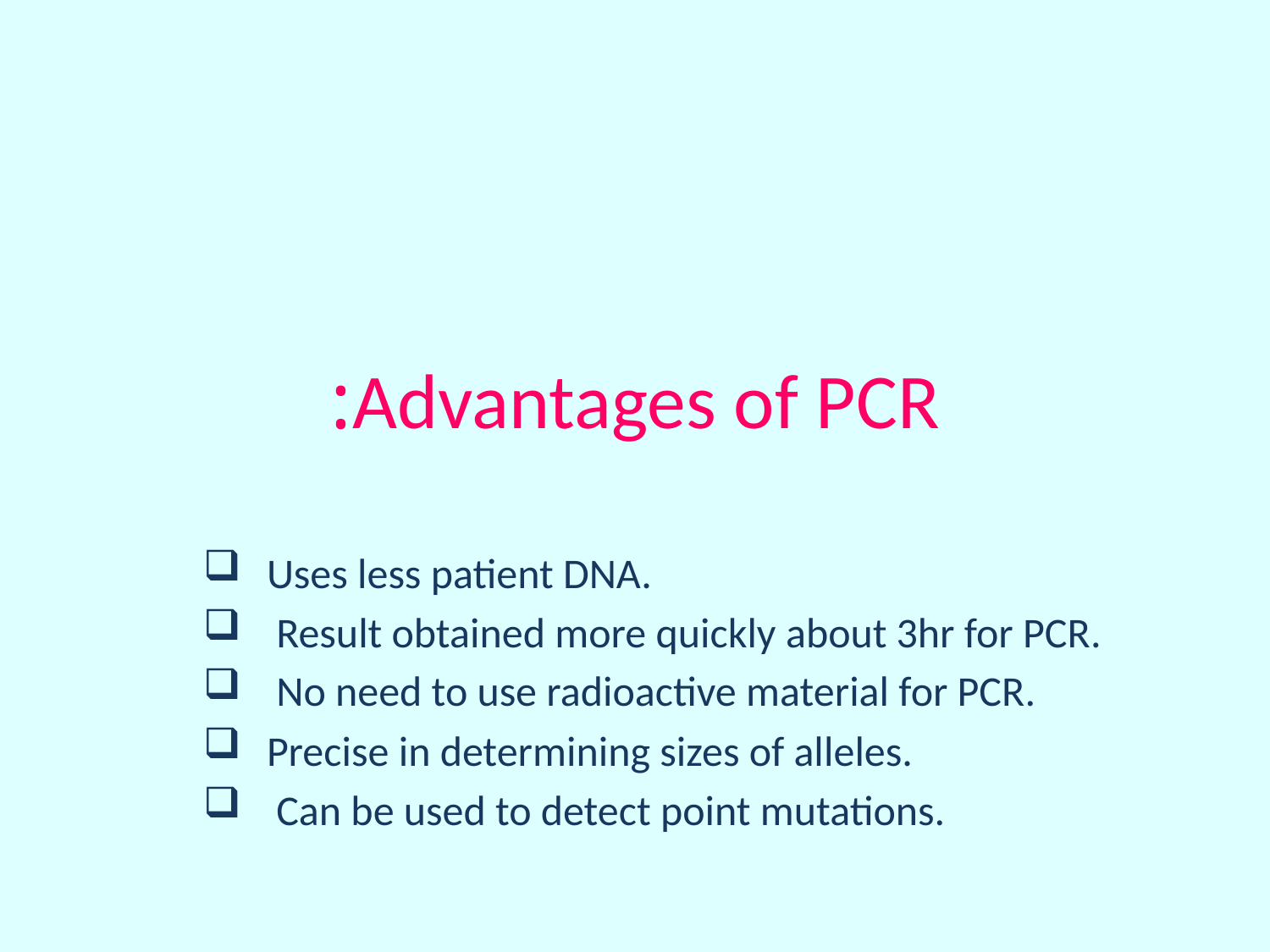

# Advantages of PCR:
Uses less patient DNA.
 Result obtained more quickly about 3hr for PCR.
 No need to use radioactive material for PCR.
Precise in determining sizes of alleles.
 Can be used to detect point mutations.